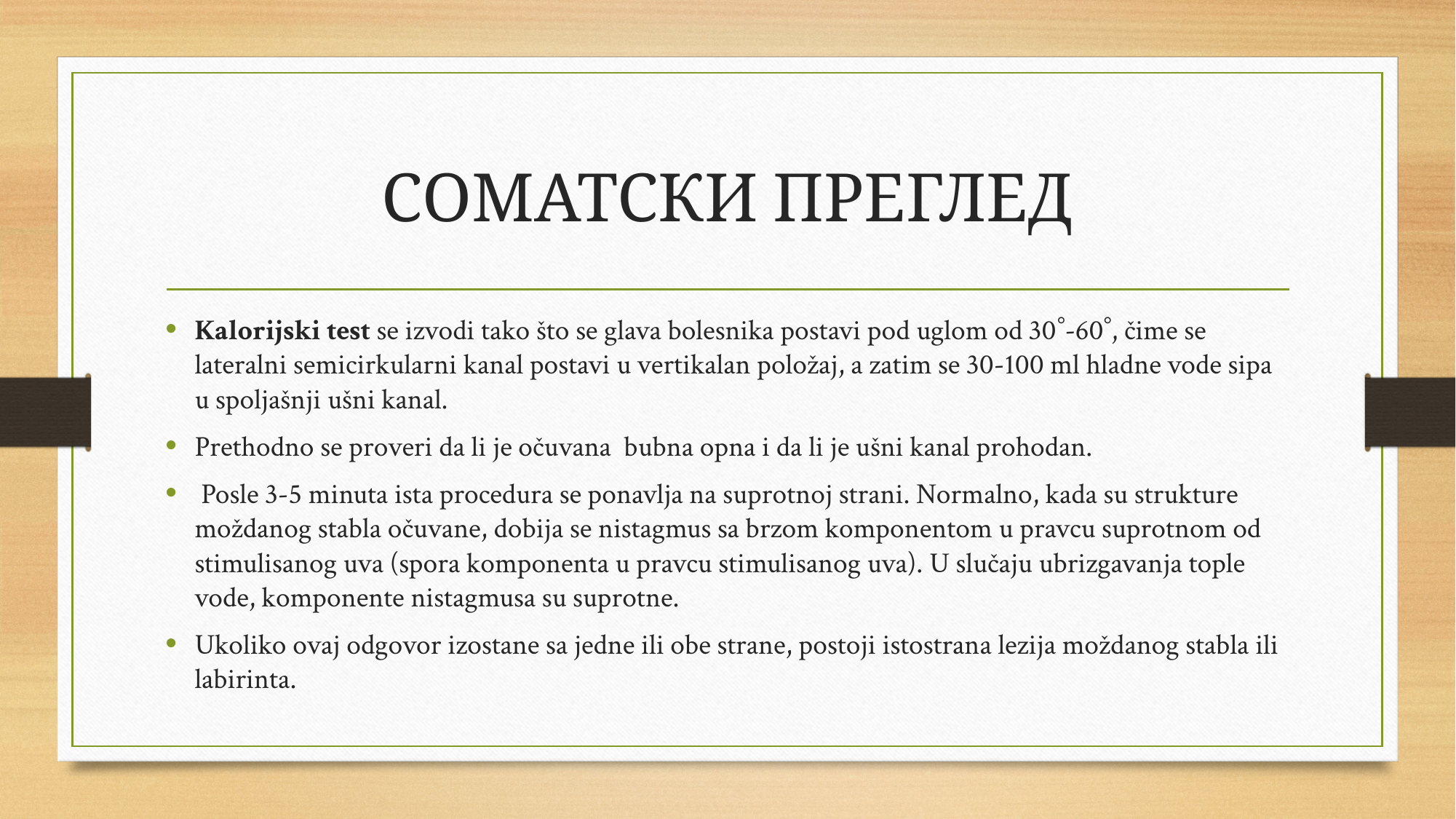

# СОМАТСКИ ПРЕГЛЕД
Kalorijski test se izvodi tako što se glava bolesnika postavi pod uglom od 30°-60°, čime se lateralni semicirkularni kanal postavi u vertikalan položaj, a zatim se 30-100 ml hladne vode sipa u spoljašnji ušni kanal.
Prethodno se proveri da li je očuvana  bubna opna i da li je ušni kanal prohodan.
 Posle 3-5 minuta ista procedura se ponavlja na suprotnoj strani. Normalno, kada su strukture moždanog stabla očuvane, dobija se nistagmus sa brzom komponentom u pravcu suprotnom od stimulisanog uva (spora komponenta u pravcu stimulisanog uva). U slučaju ubrizgavanja tople vode, komponente nistagmusa su suprotne.
Ukoliko ovaj odgovor izostane sa jedne ili obe strane, postoji istostrana lezija moždanog stabla ili labirinta.